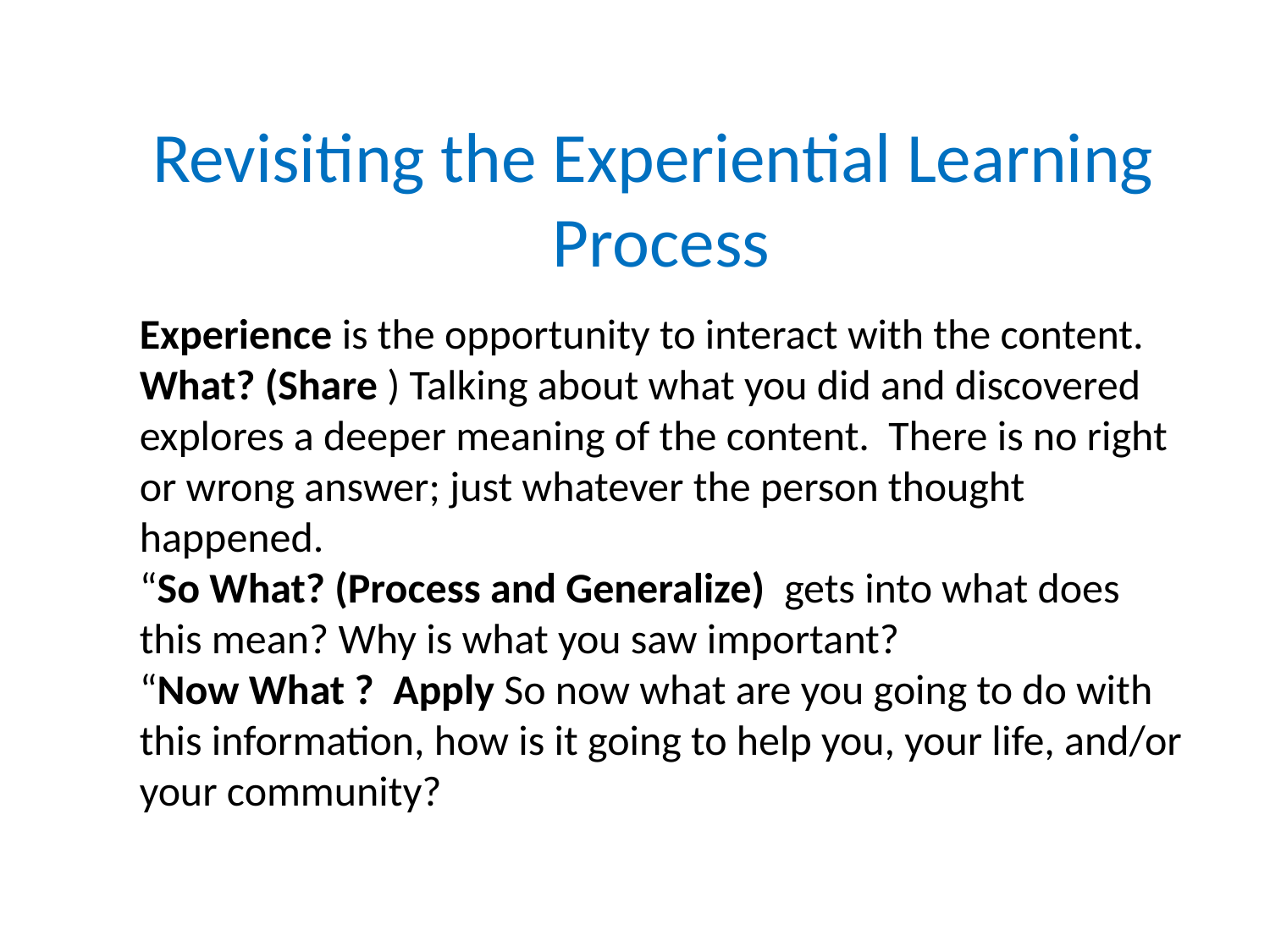

Revisiting the Experiential Learning  Process

Experience is the opportunity to interact with the content.
What? (Share ) Talking about what you did and discovered explores a deeper meaning of the content.  There is no right or wrong answer; just whatever the person thought happened.
“So What? (Process and Generalize)  gets into what does this mean? Why is what you saw important?
“Now What ?  Apply So now what are you going to do with this information, how is it going to help you, your life, and/or your community?